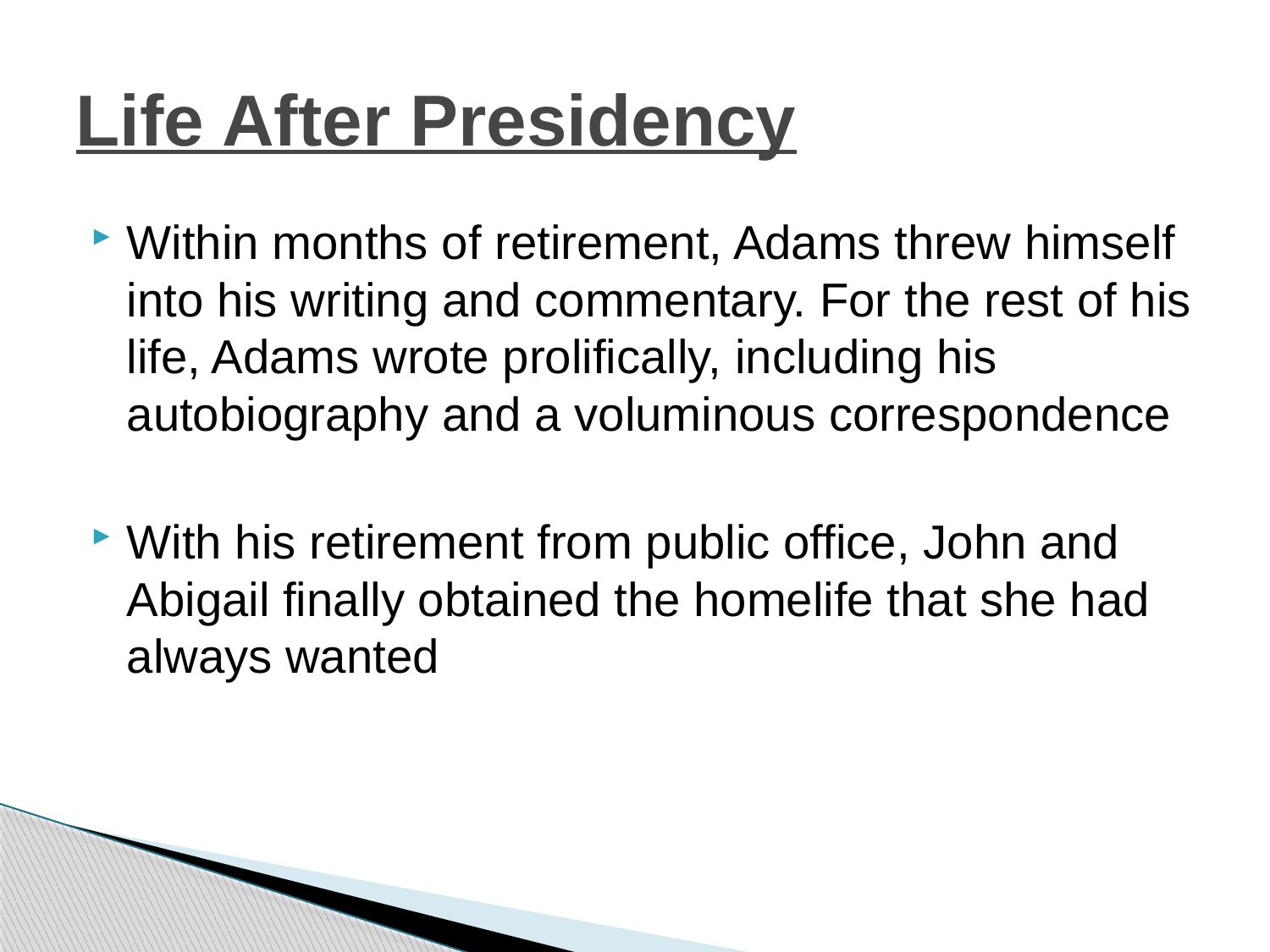

# Life After Presidency
Within months of retirement, Adams threw himself into his writing and commentary. For the rest of his life, Adams wrote prolifically, including his autobiography and a voluminous correspondence

With his retirement from public office, John and Abigail finally obtained the homelife that she had always wanted